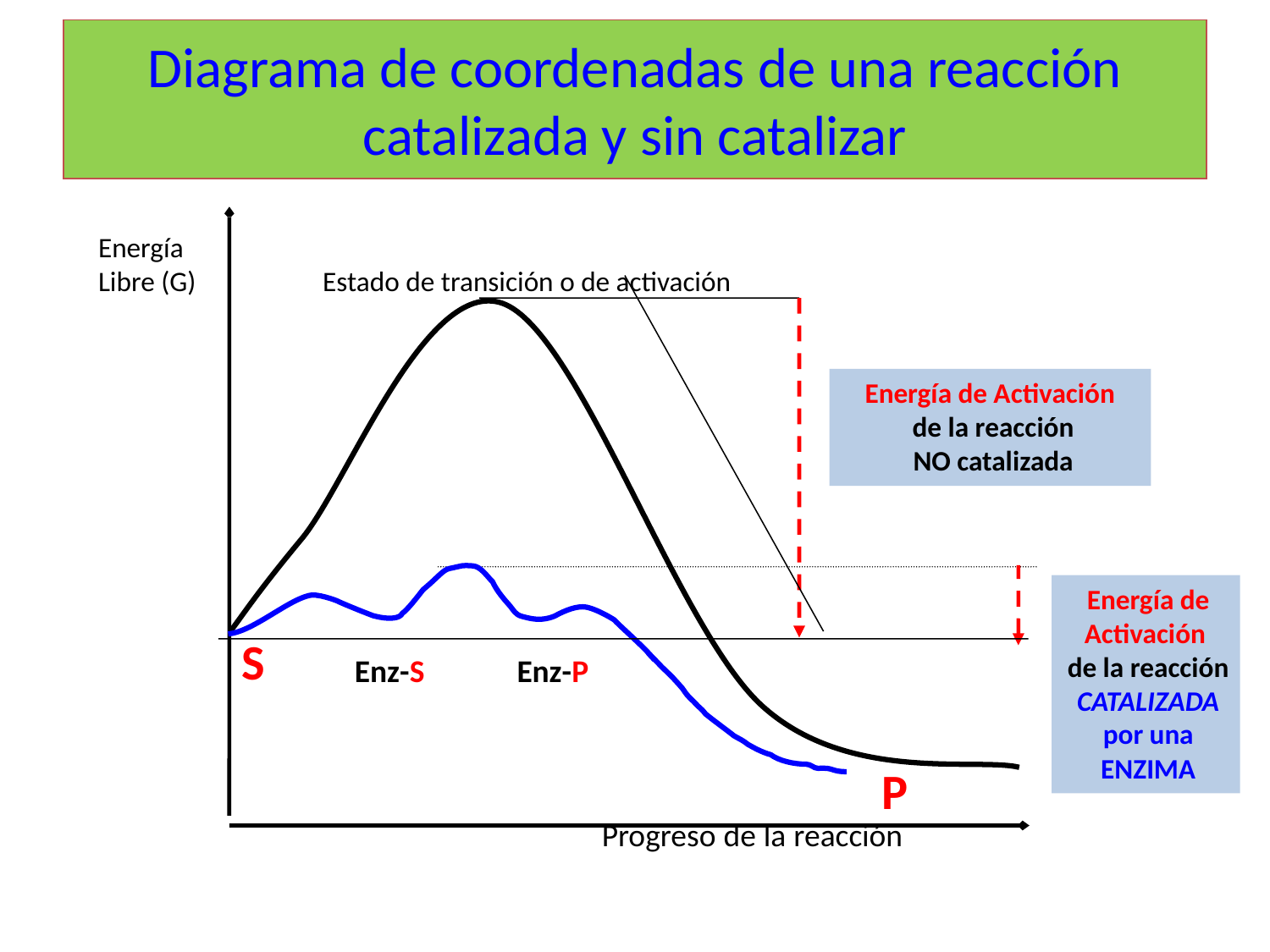

# Diagrama de coordenadas de una reacción catalizada y sin catalizar

 Energía
 Libre (G)                    Estado de transición o de activación

Energía de Activación
 de la reacción
 NO catalizada

Energía de Activación
de la reacción CATALIZADA
por una ENZIMA

Enz-S
Enz-P

S
P

Progreso de la reacción